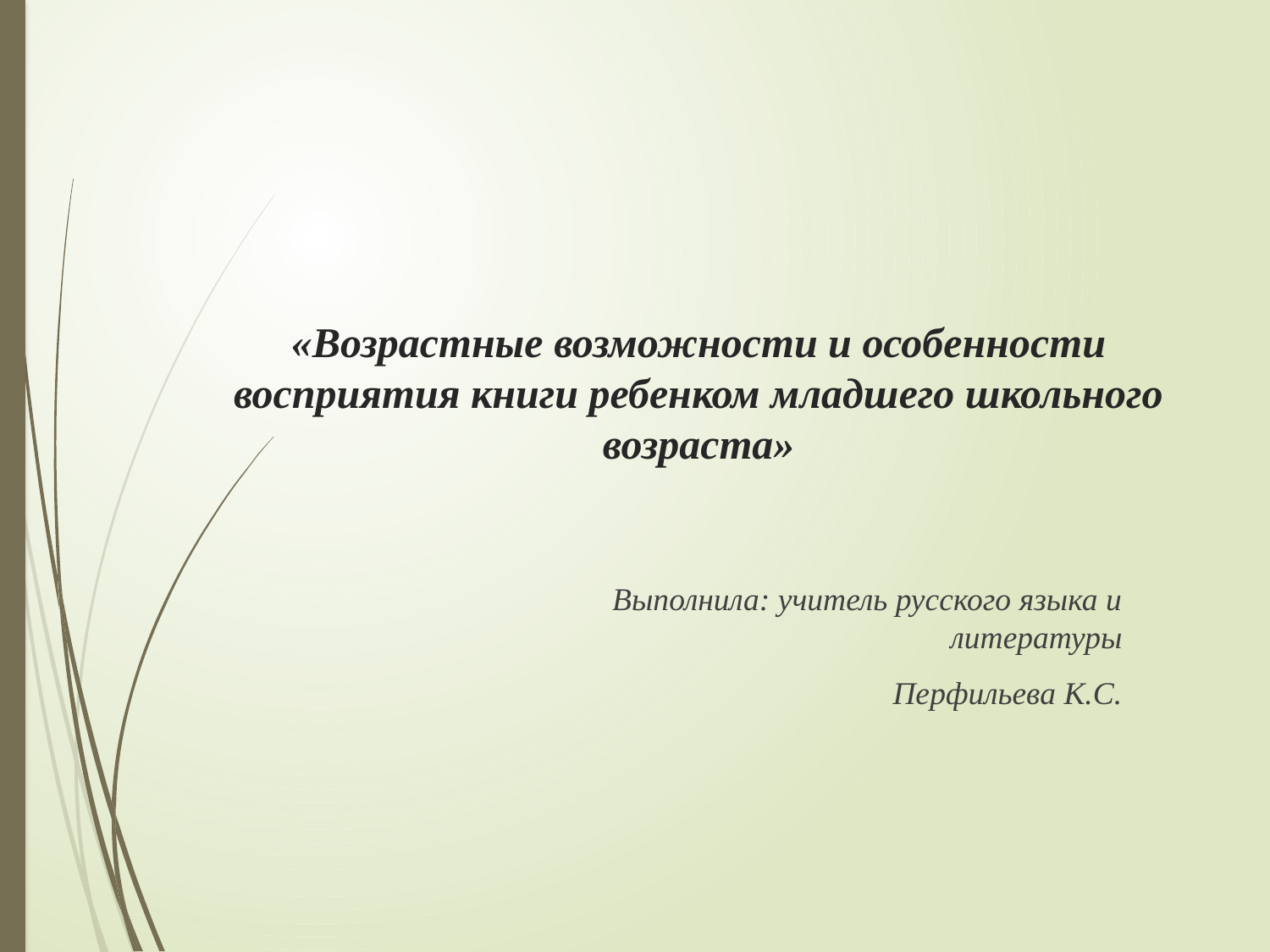

Выполнила: учитель русского языка и литературы
Перфильева К.С.
# «Возрастные возможности и особенности восприятия книги ребенком младшего школьного возраста»